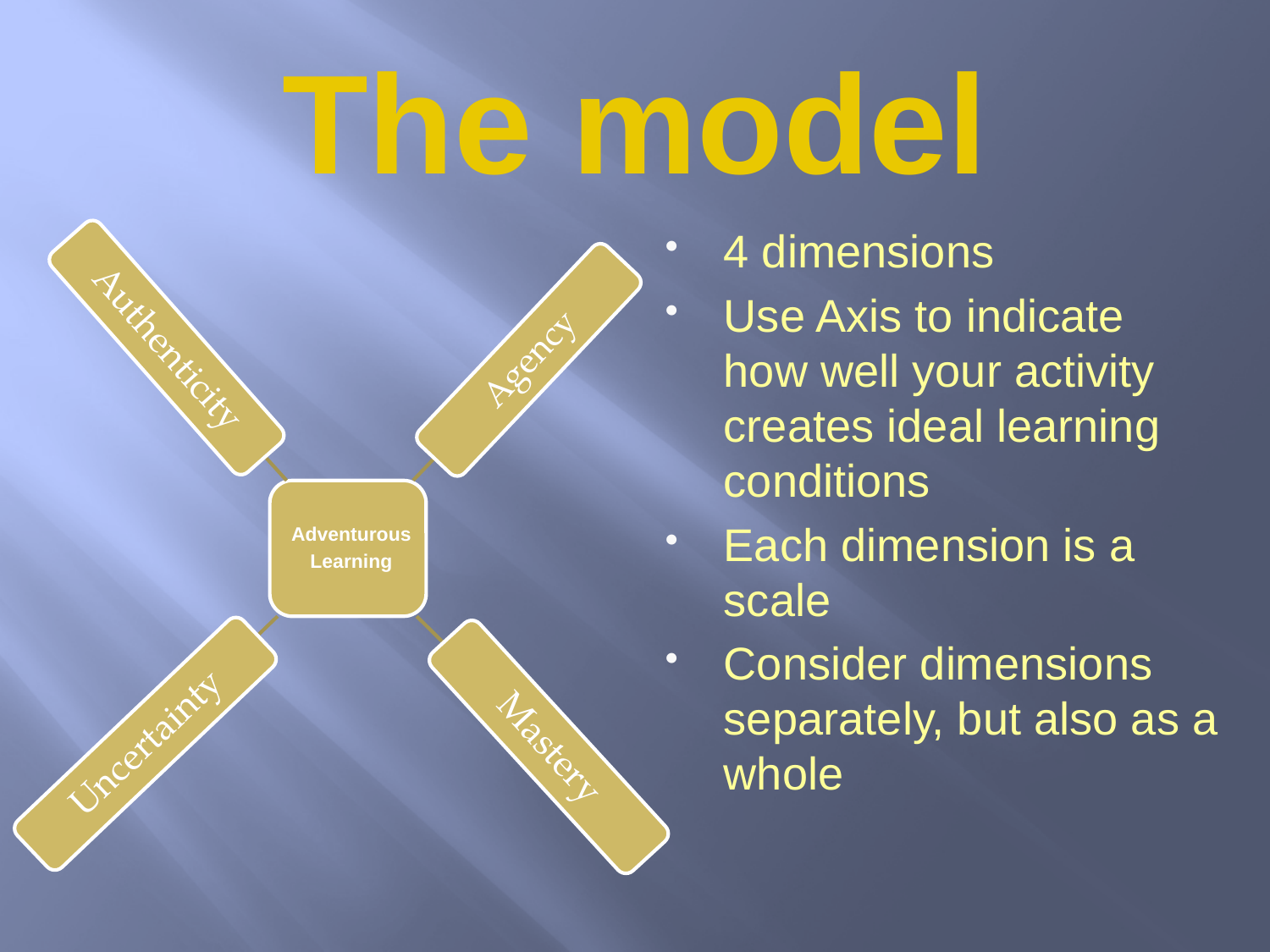

# The model
4 dimensions
Use Axis to indicate how well your activity creates ideal learning conditions
Each dimension is a scale
Consider dimensions separately, but also as a whole

Adventurous
Learning
Authenticity
Agency
Mastery
Uncertainty